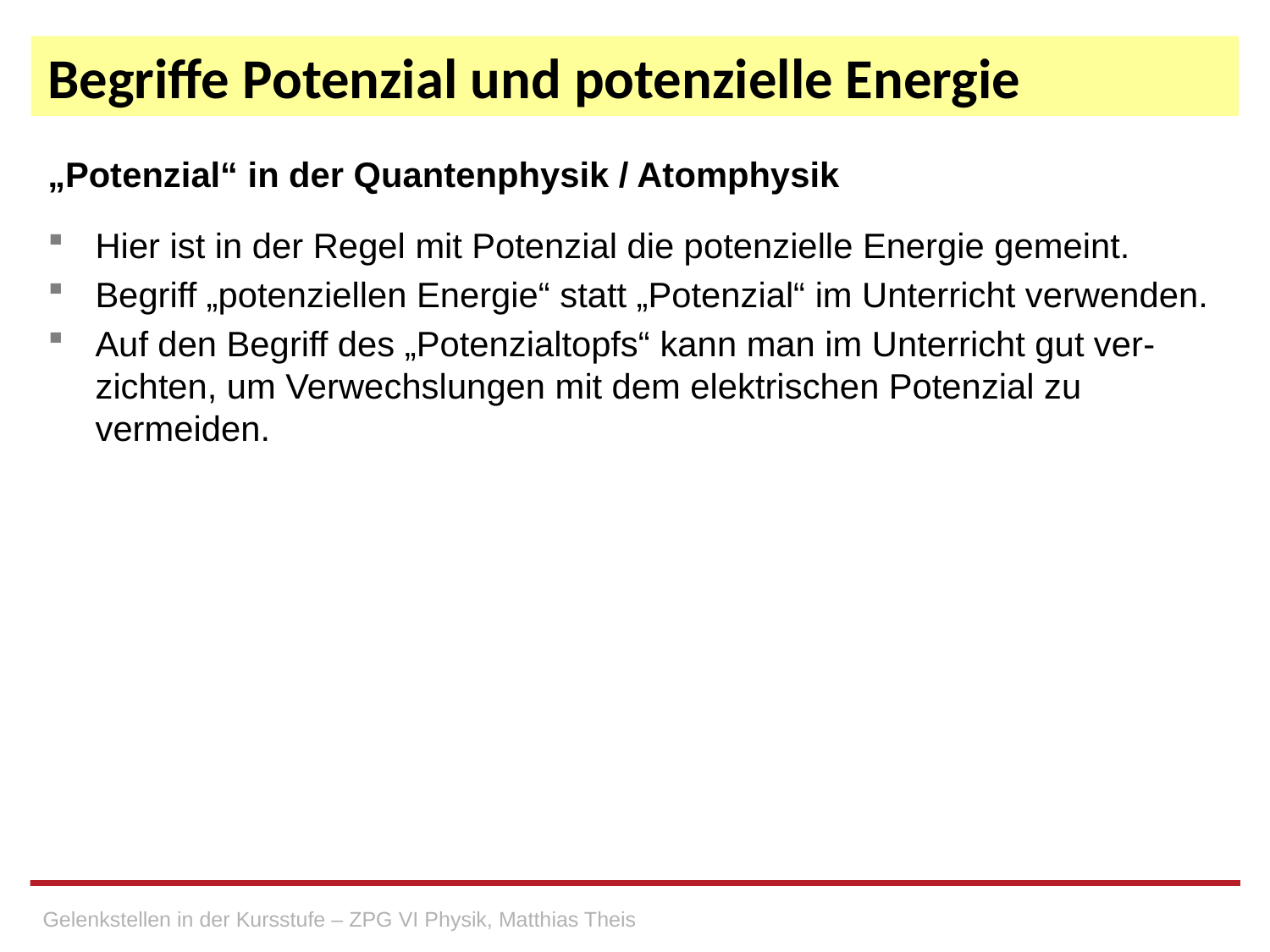

# Begriffe Potenzial und potenzielle Energie
„Potenzial“ in der Quantenphysik / Atomphysik
Hier ist in der Regel mit Potenzial die potenzielle Energie gemeint.
Begriff „potenziellen Energie“ statt „Potenzial“ im Unterricht verwenden.
Auf den Begriff des „Potenzialtopfs“ kann man im Unterricht gut ver-zichten, um Verwechslungen mit dem elektrischen Potenzial zu vermeiden.
Gelenkstellen in der Kursstufe – ZPG VI Physik, Matthias Theis